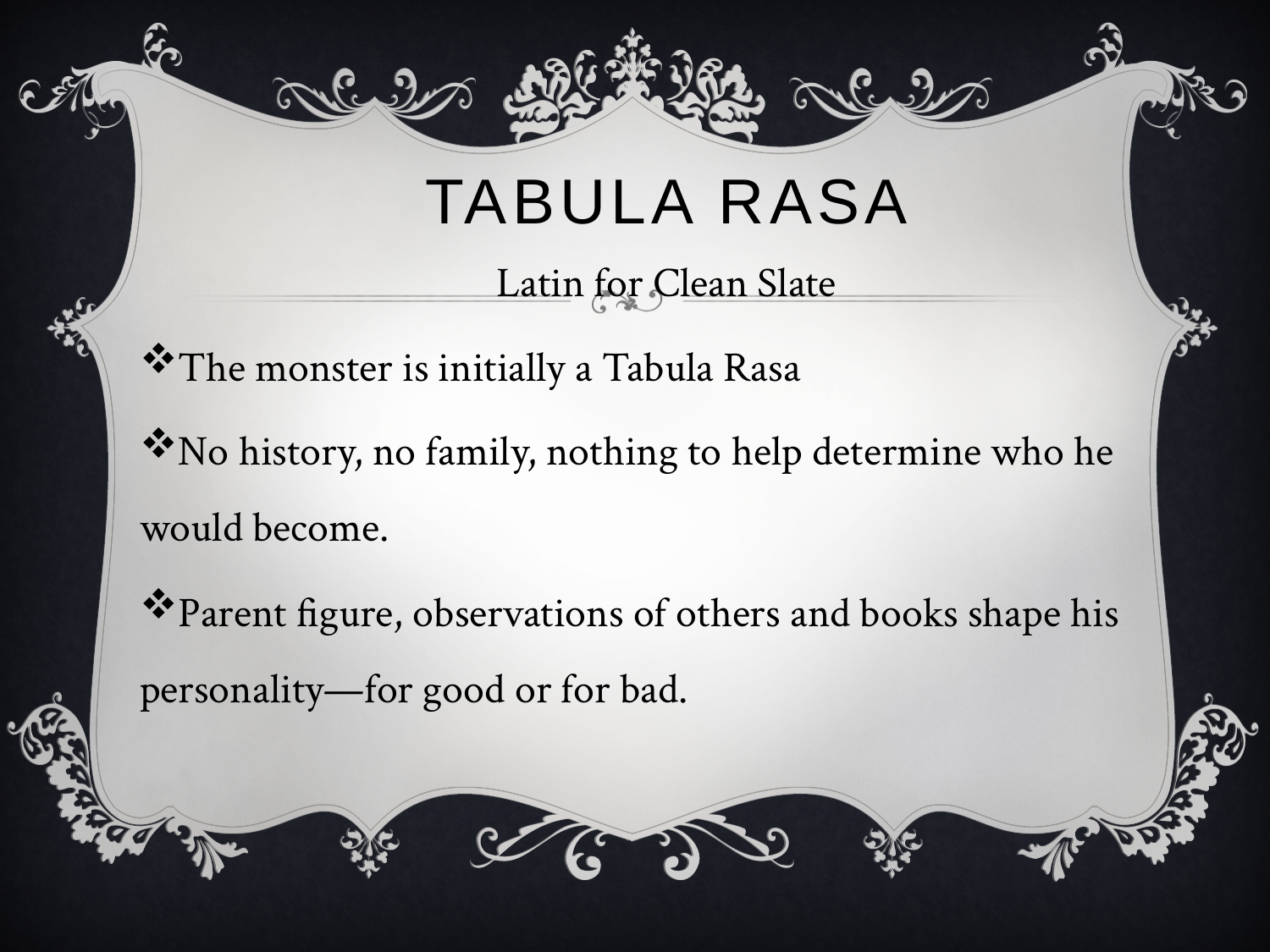

# Tabula rasa
Latin for Clean Slate
The monster is initially a Tabula Rasa
No history, no family, nothing to help determine who he would become.
Parent figure, observations of others and books shape his personality—for good or for bad.